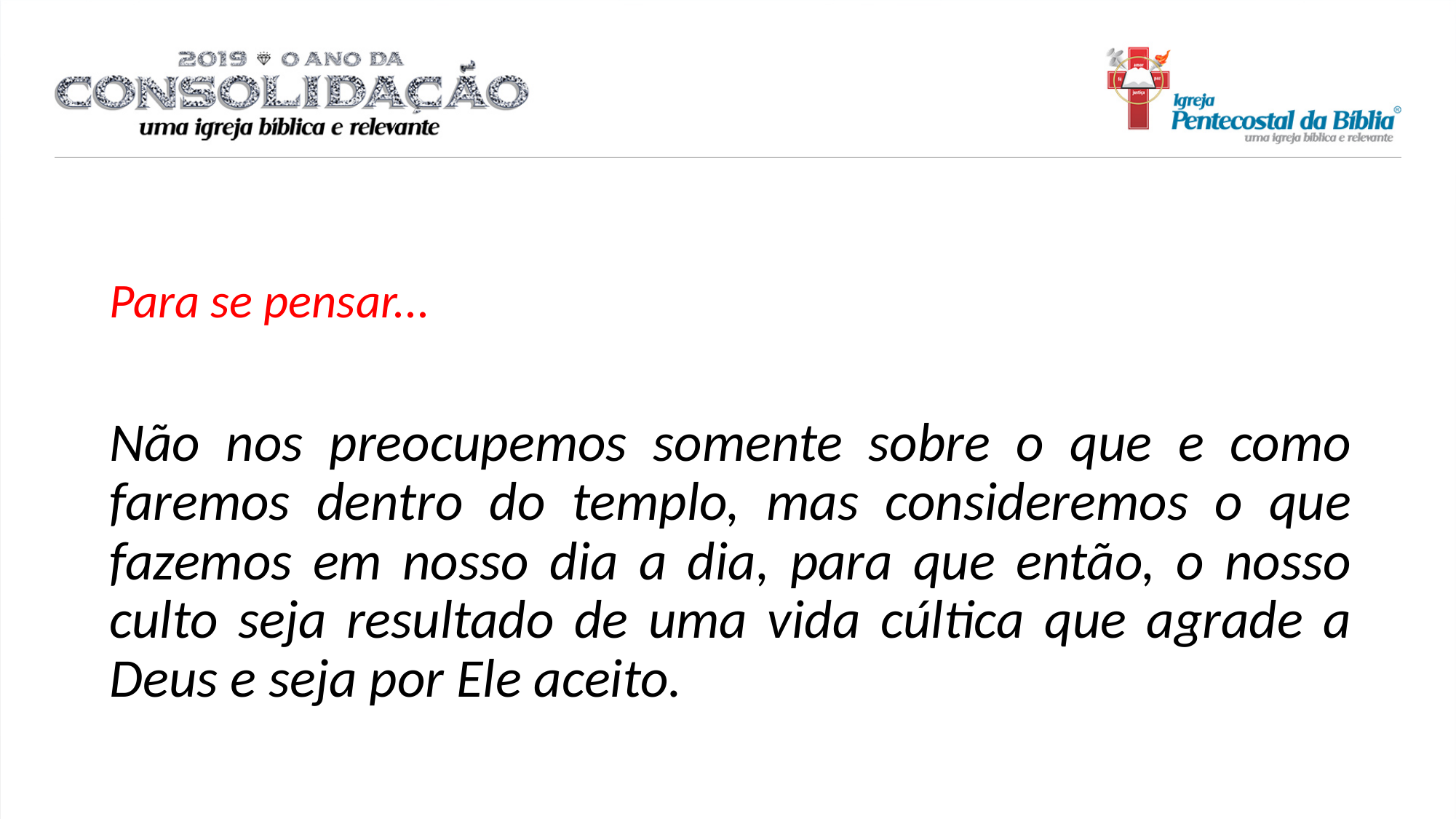

Para se pensar...

Não nos preocupemos somente sobre o que e como faremos dentro do templo, mas consideremos o que fazemos em nosso dia a dia, para que então, o nosso culto seja resultado de uma vida cúltica que agrade a Deus e seja por Ele aceito.